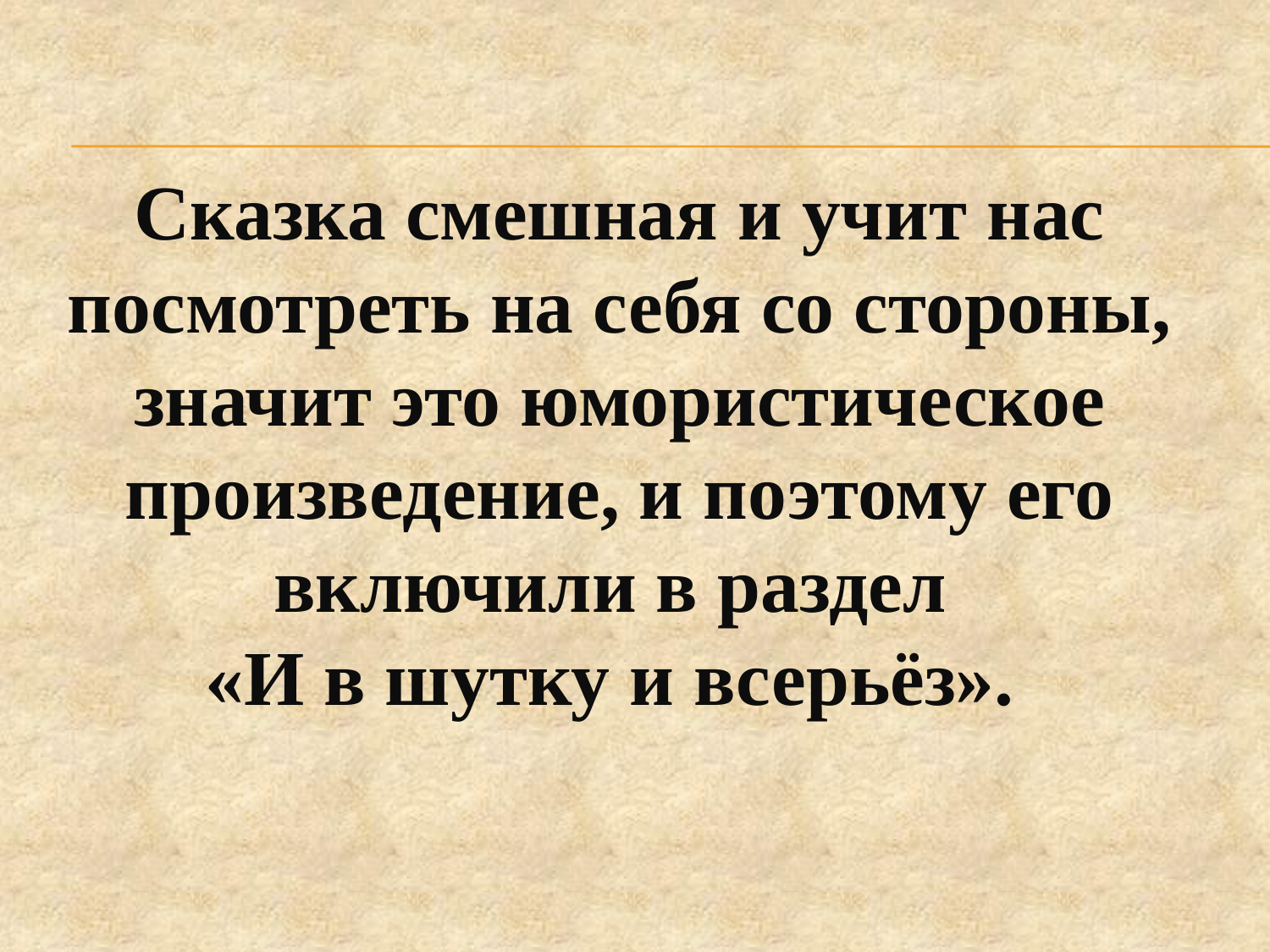

Сказка смешная и учит нас посмотреть на себя со стороны, значит это юмористическое произведение, и поэтому его включили в раздел
«И в шутку и всерьёз».